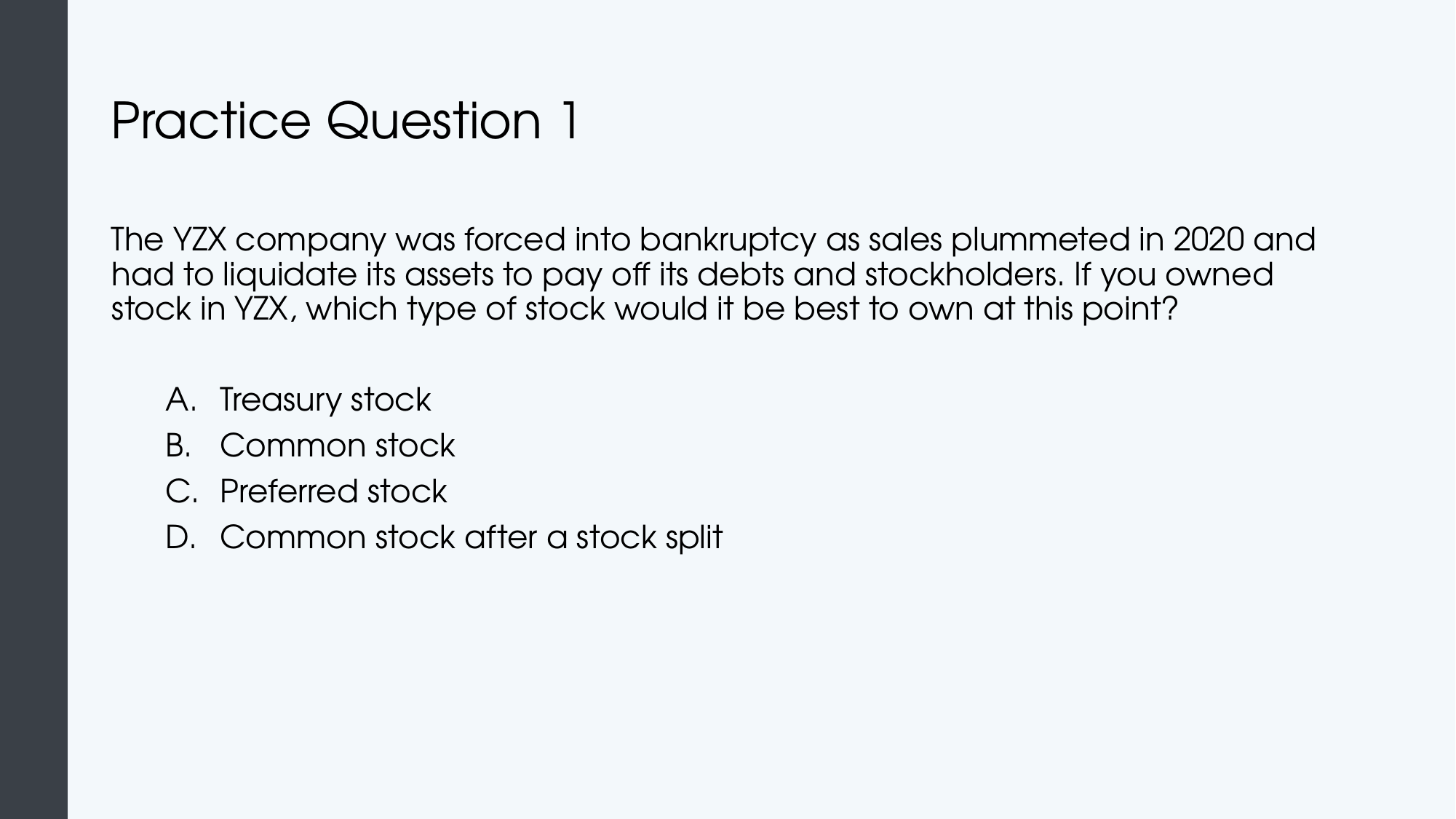

# Practice Question 1
The YZX company was forced into bankruptcy as sales plummeted in 2020 and had to liquidate its assets to pay off its debts and stockholders. If you owned stock in YZX, which type of stock would it be best to own at this point?

Treasury stock
Common stock
Preferred stock
Common stock after a stock split